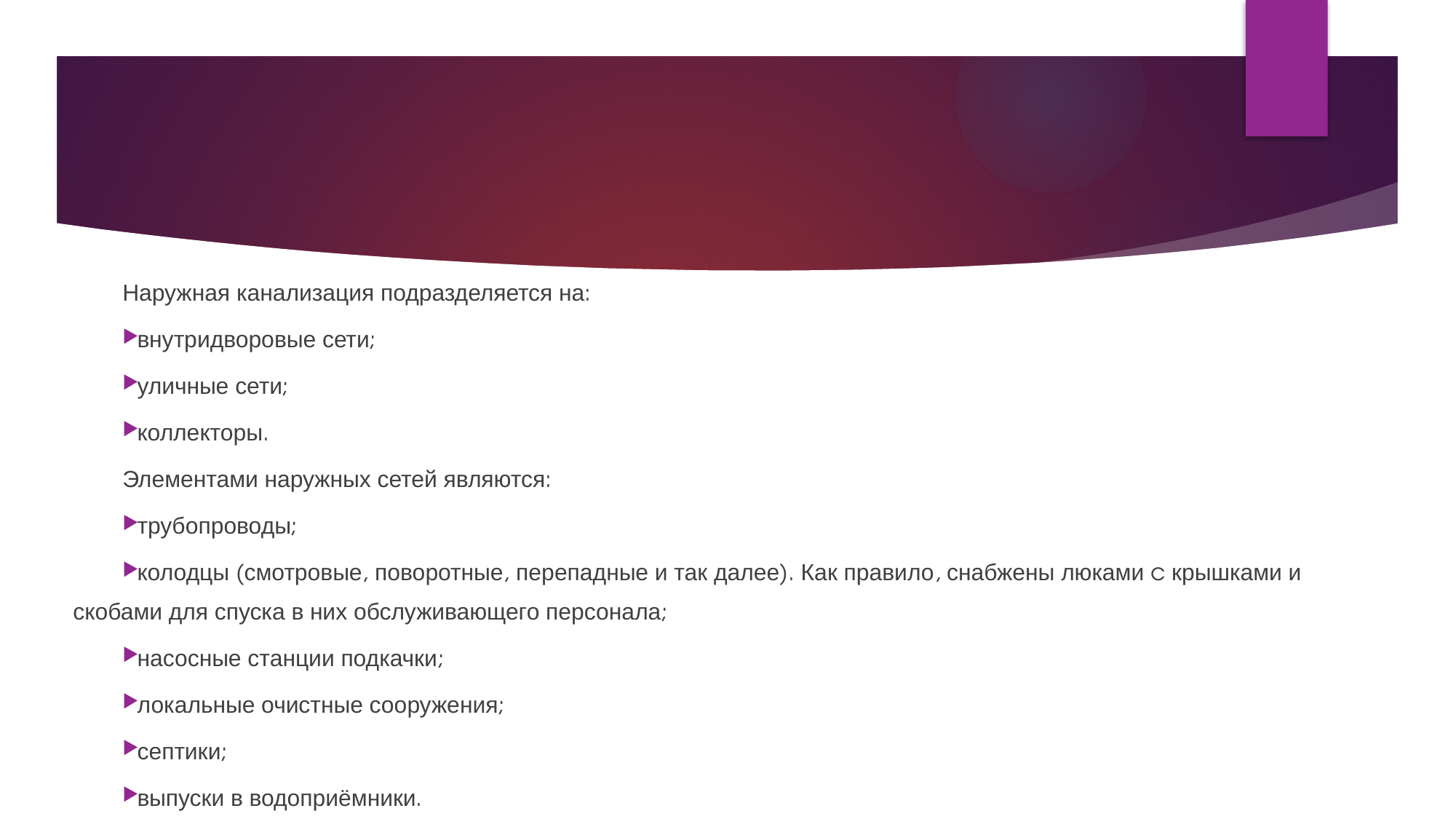

#
Наружная канализация подразделяется на:
внутридворовые сети;
уличные сети;
коллекторы.
Элементами наружных сетей являются:
трубопроводы;
колодцы (смотровые, поворотные, перепадные и так далее). Как правило, снабжены люками c крышками и скобами для спуска в них обслуживающего персонала;
насосные станции подкачки;
локальные очистные сооружения;
септики;
выпуски в водоприёмники.